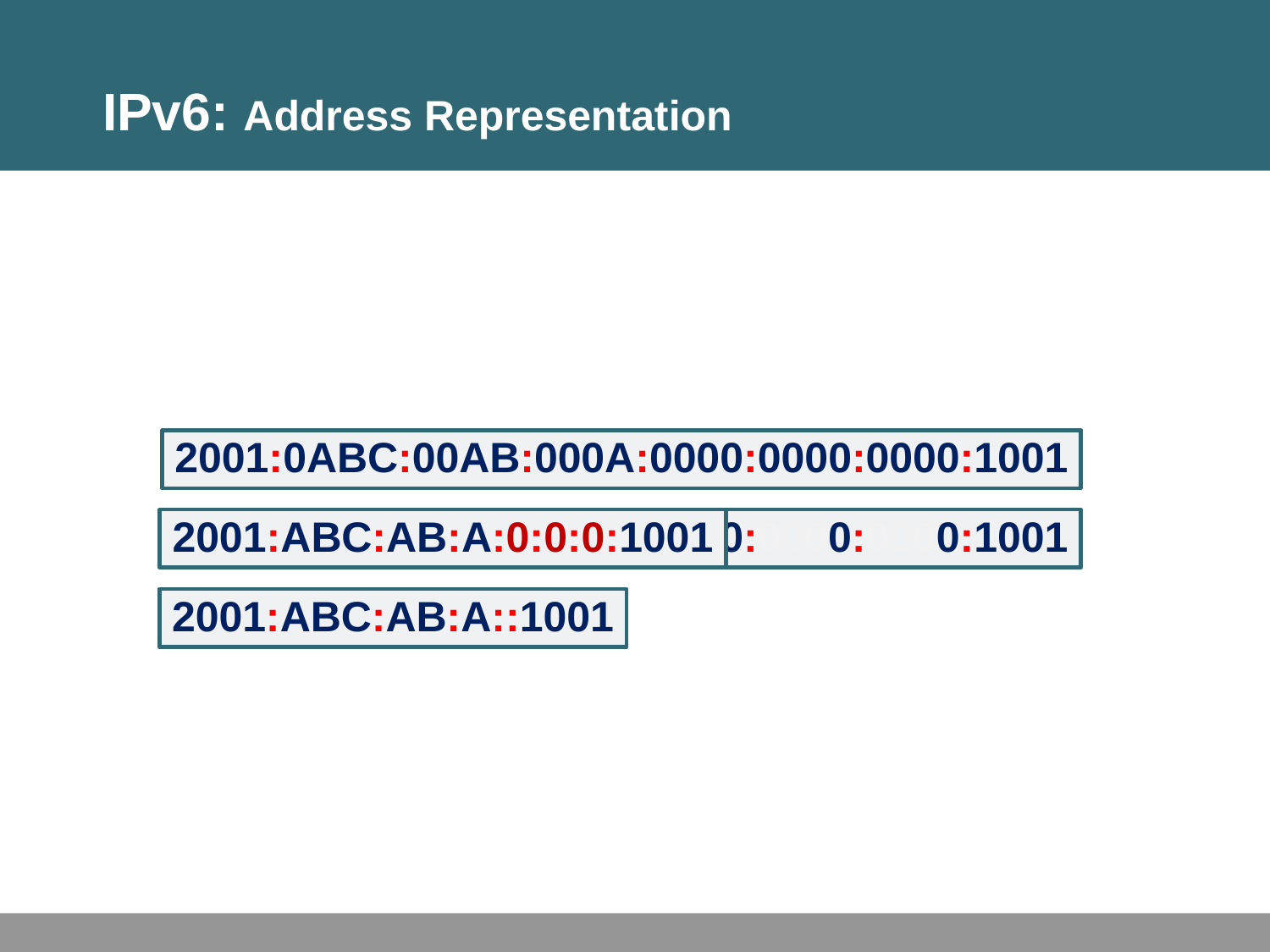

# IPv6: Address Representation
2001:0ABC:00AB:000A:0000:0000:0000:1001
2001:0ABC:00AB:000A:0000:0000:0000:1001
2001:ABC:AB:A:0:0:0:1001
2001:ABC:AB:A::1001